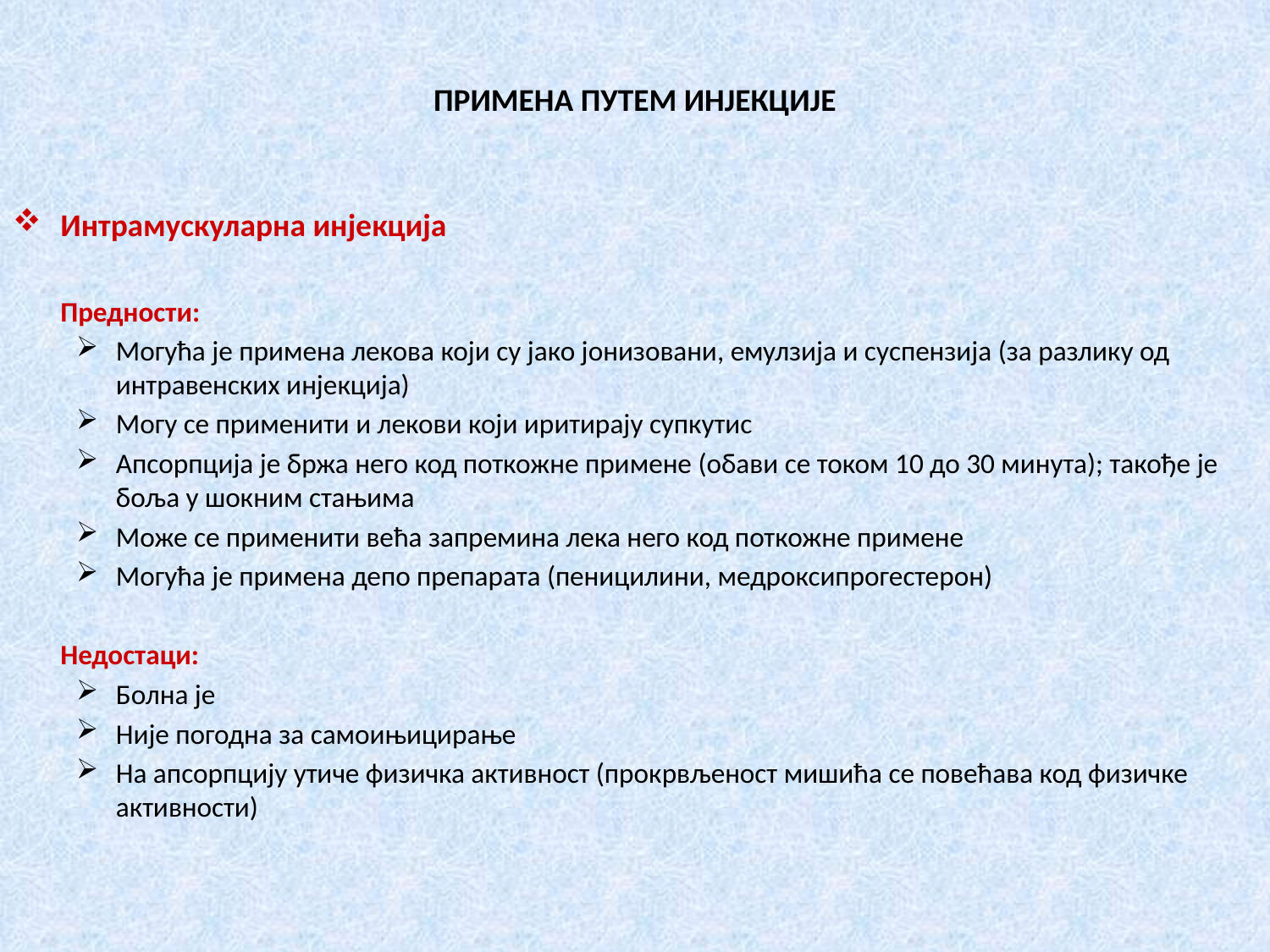

# ПРИМЕНА ПУТЕМ ИНЈЕКЦИЈЕ

Интрамускуларна инјекција

	Предности:
Могућа је примена лекова који су јако јонизовани, емулзија и суспензија (за разлику од интравенских инјекција)
Могу се применити и лекови који иритирају супкутис
Апсорпција је бржа него код поткожне примене (обави се током 10 до 30 минута); такође је боља у шокним стањима
Може се применити већа запремина лека него код поткожне примене
Могућа је примена депо препарата (пеницилини, медроксипрогестерон)

	Недостаци:
Болна је
Није погодна за самоињицирање
На апсорпцију утиче физичка активност (прокрвљеност мишића се повећава код физичке активности)